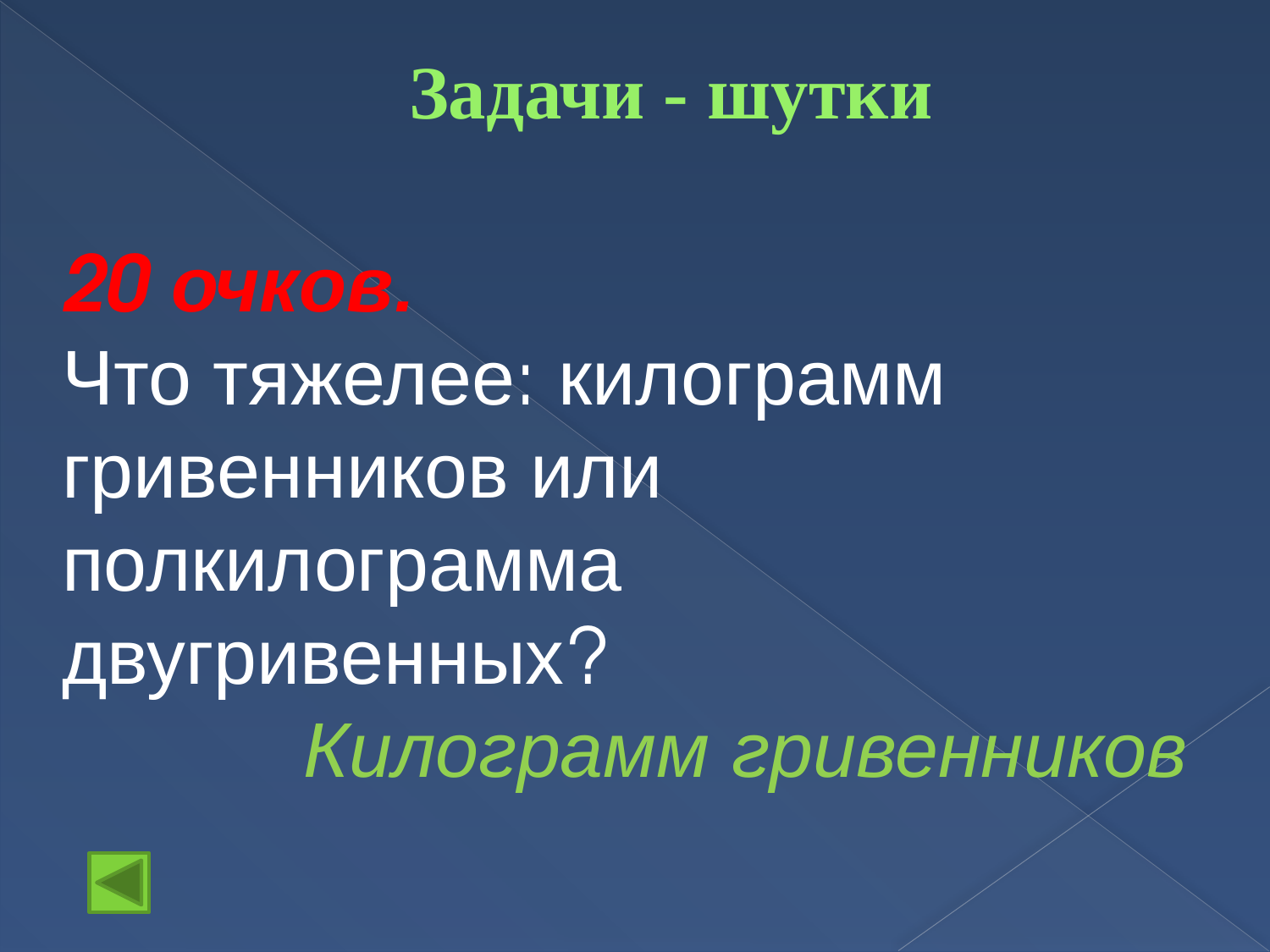

# Задачи - шутки
20 очков.
Что тяжелее: килограмм гривенников или полкилограмма двугривенных?
Килограмм гривенников